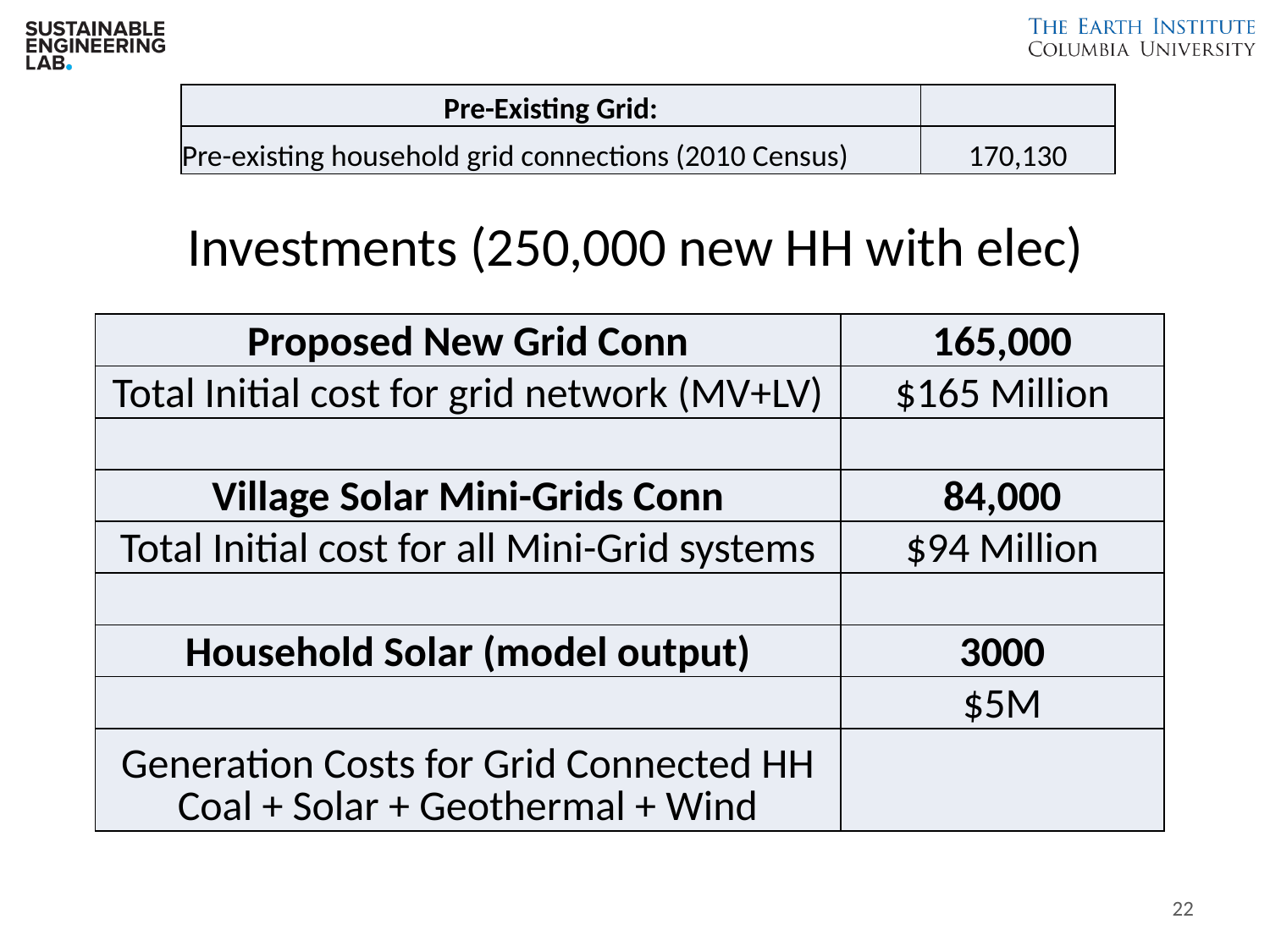

| Pre-Existing Grid: |  |
| --- | --- |
| Pre-existing household grid connections (2010 Census) | 170,130 |
# Investments (250,000 new HH with elec)
| Proposed New Grid Conn | 165,000 |
| --- | --- |
| Total Initial cost for grid network (MV+LV) | $165 Million |
|  |  |
| Village Solar Mini-Grids Conn | 84,000 |
| Total Initial cost for all Mini-Grid systems | $94 Million |
|  |  |
| Household Solar (model output) | 3000 |
|  | $5M |
| Generation Costs for Grid Connected HH Coal + Solar + Geothermal + Wind |  |
22